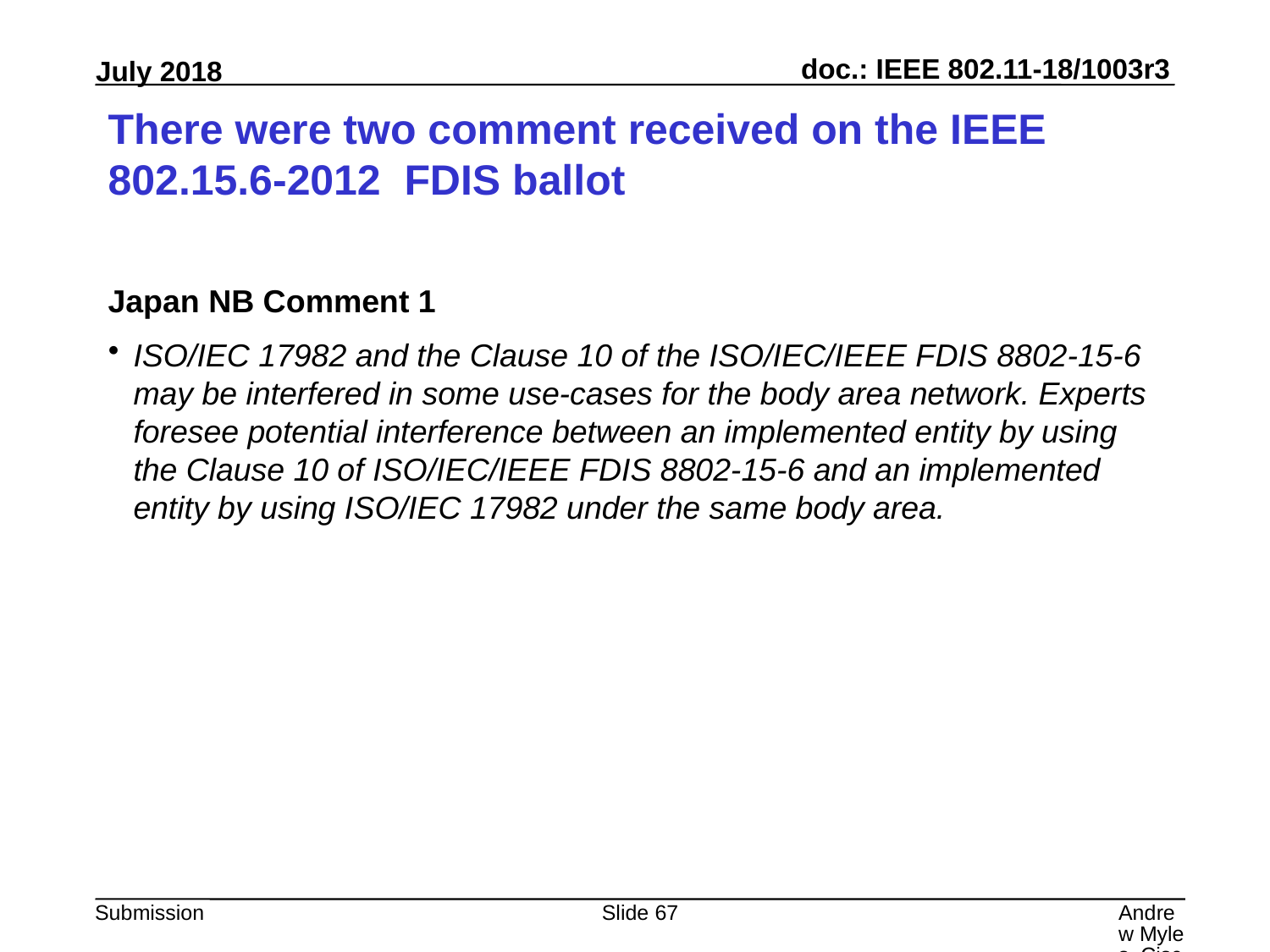

# There were two comment received on the IEEE 802.15.6-2012  FDIS ballot
Japan NB Comment 1
ISO/IEC 17982 and the Clause 10 of the ISO/IEC/IEEE FDIS 8802-15-6 may be interfered in some use-cases for the body area network. Experts foresee potential interference between an implemented entity by using the Clause 10 of ISO/IEC/IEEE FDIS 8802-15-6 and an implemented entity by using ISO/IEC 17982 under the same body area.

Slide 67
Andrew Myles, Cisco